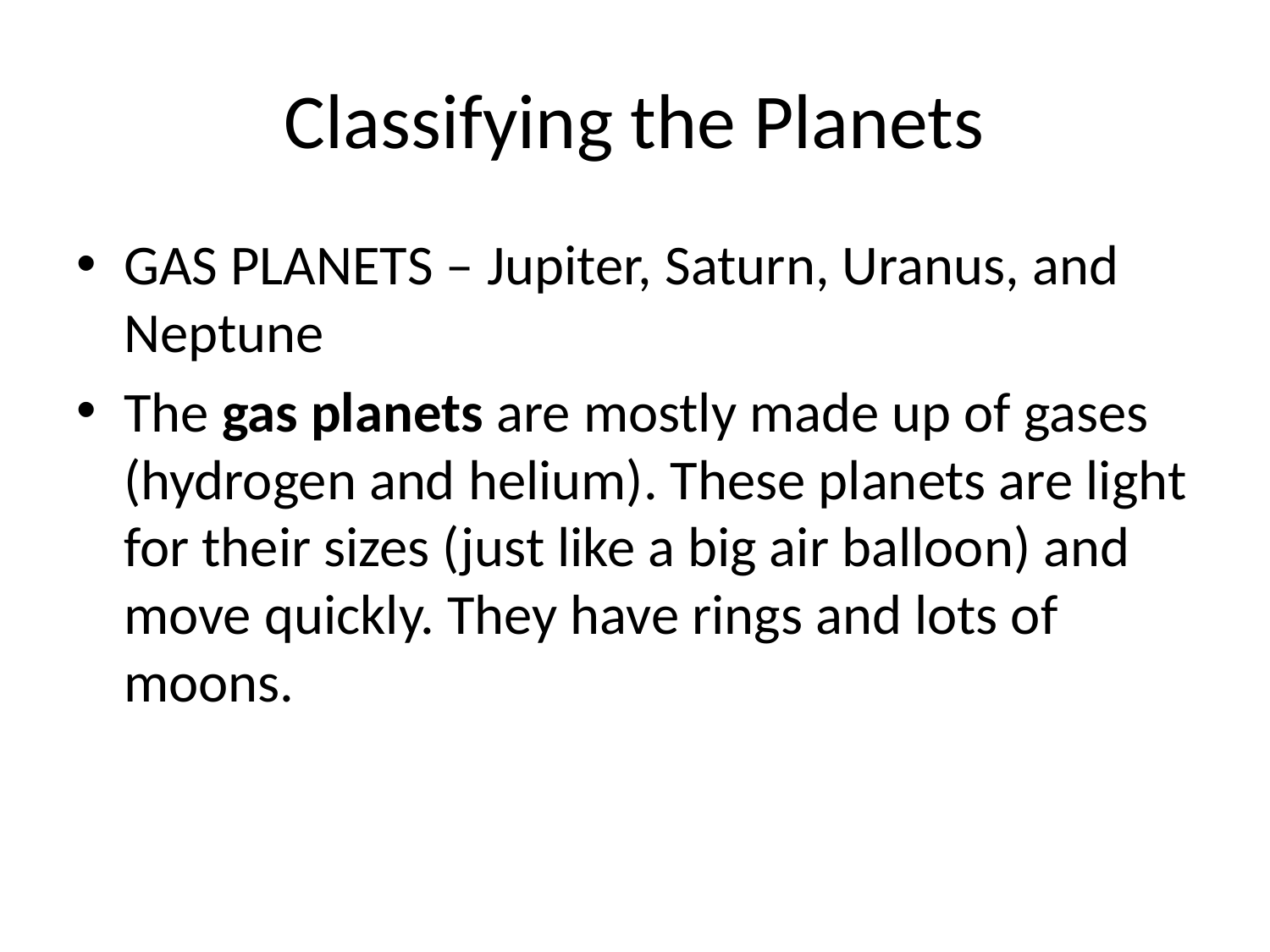

# Classifying the Planets
GAS PLANETS – Jupiter, Saturn, Uranus, and Neptune
The gas planets are mostly made up of gases (hydrogen and helium). These planets are light for their sizes (just like a big air balloon) and move quickly. They have rings and lots of moons.